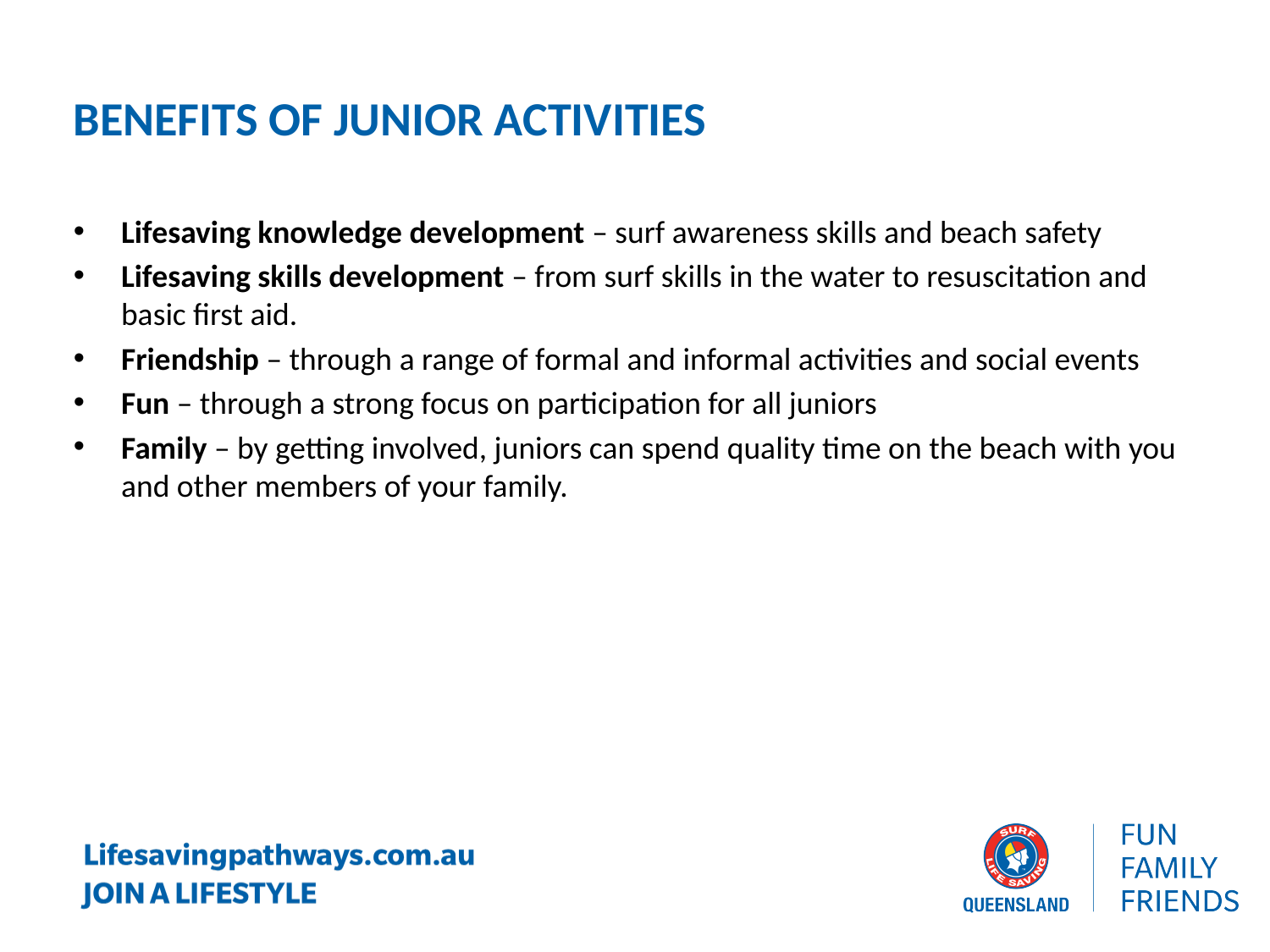

Benefits of junior activities
Lifesaving knowledge development – surf awareness skills and beach safety
Lifesaving skills development – from surf skills in the water to resuscitation and basic first aid.
Friendship – through a range of formal and informal activities and social events
Fun – through a strong focus on participation for all juniors
Family – by getting involved, juniors can spend quality time on the beach with you and other members of your family.